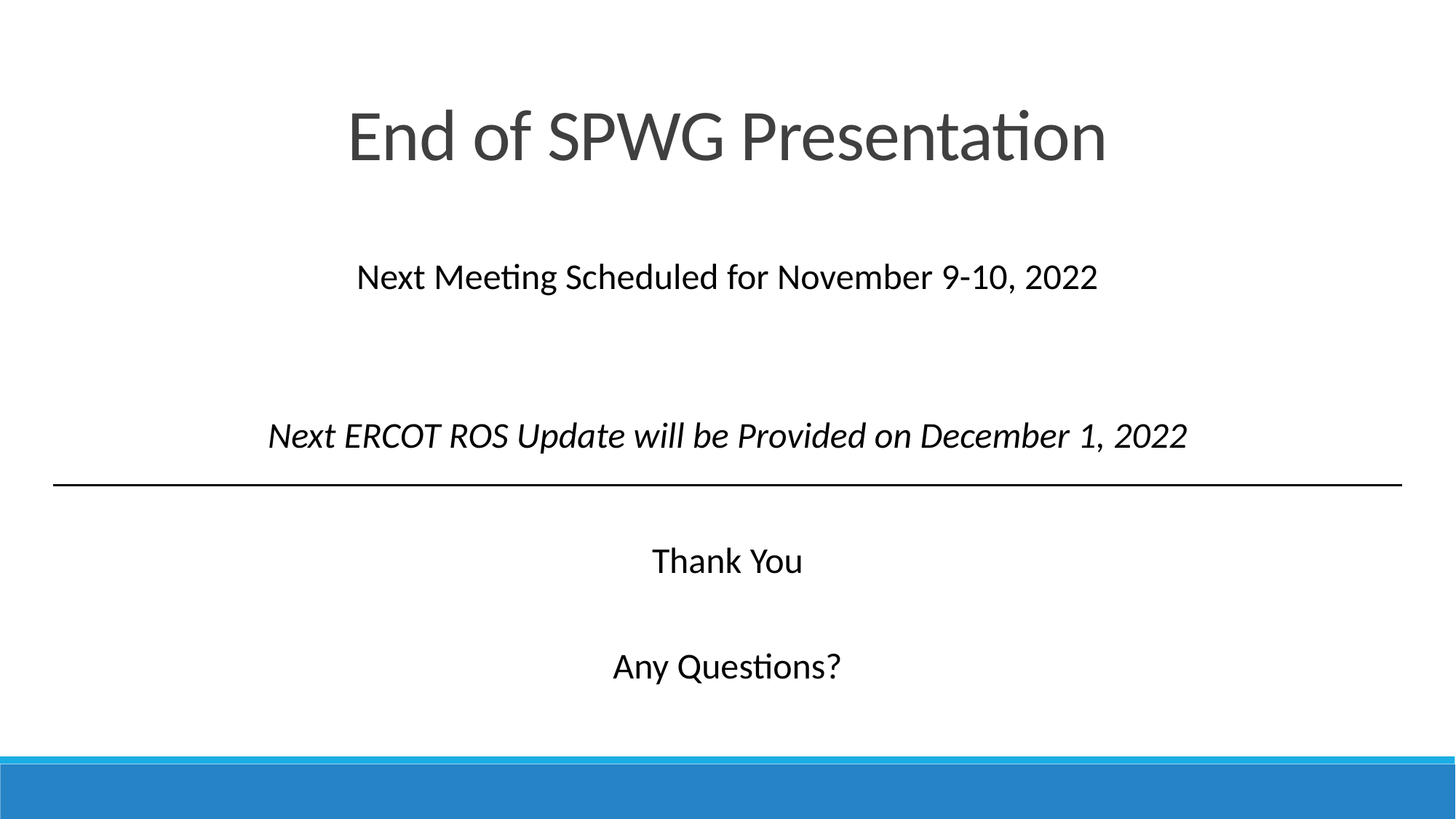

End of SPWG Presentation
Next Meeting Scheduled for November 9-10, 2022

Next ERCOT ROS Update will be Provided on December 1, 2022
Thank You

Any Questions?